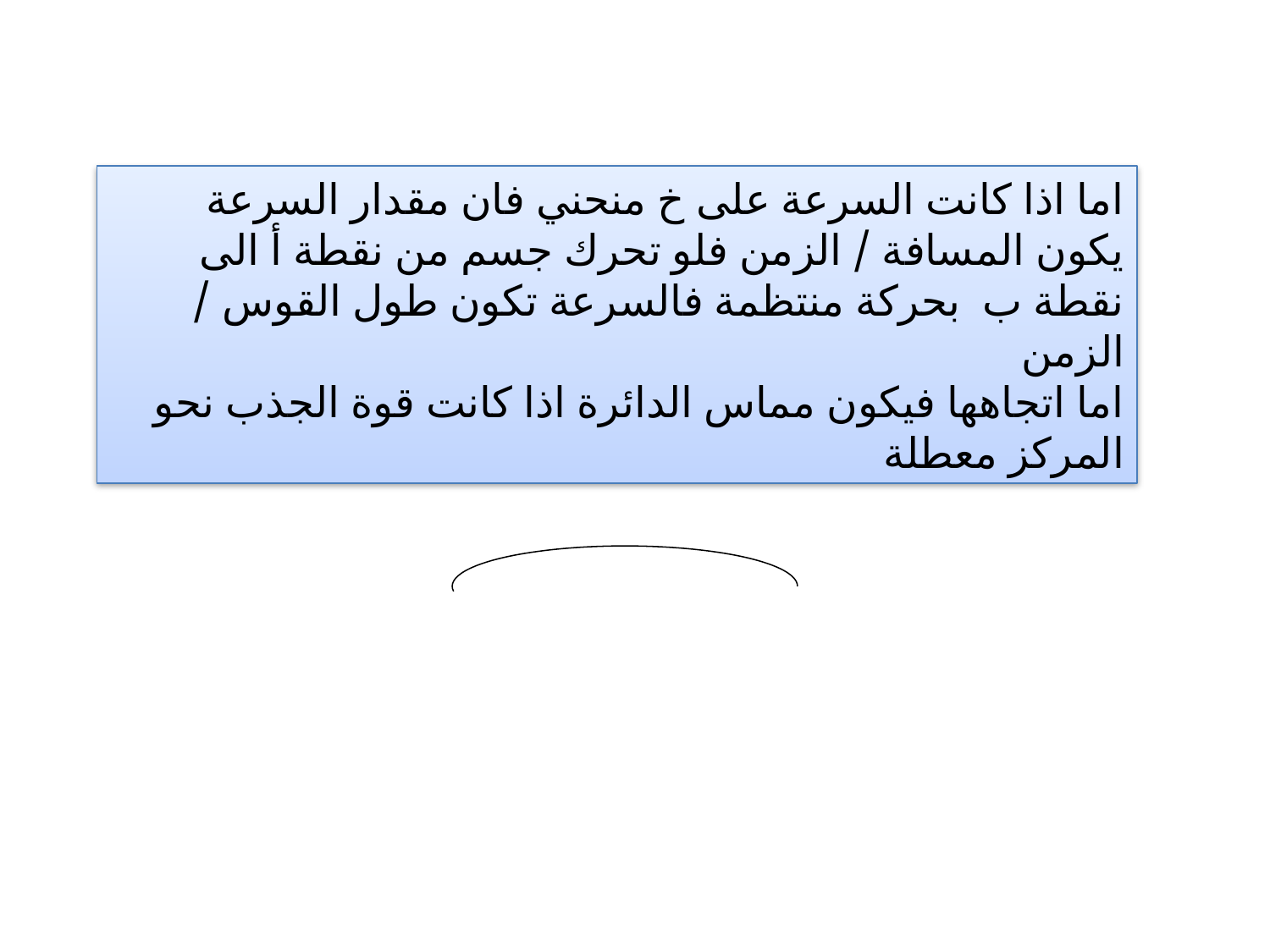

اما اذا كانت السرعة على خ منحني فان مقدار السرعة يكون المسافة / الزمن فلو تحرك جسم من نقطة أ الى نقطة ب  بحركة منتظمة فالسرعة تكون طول القوس / الزمن
اما اتجاهها فيكون مماس الدائرة اذا كانت قوة الجذب نحو المركز معطلة